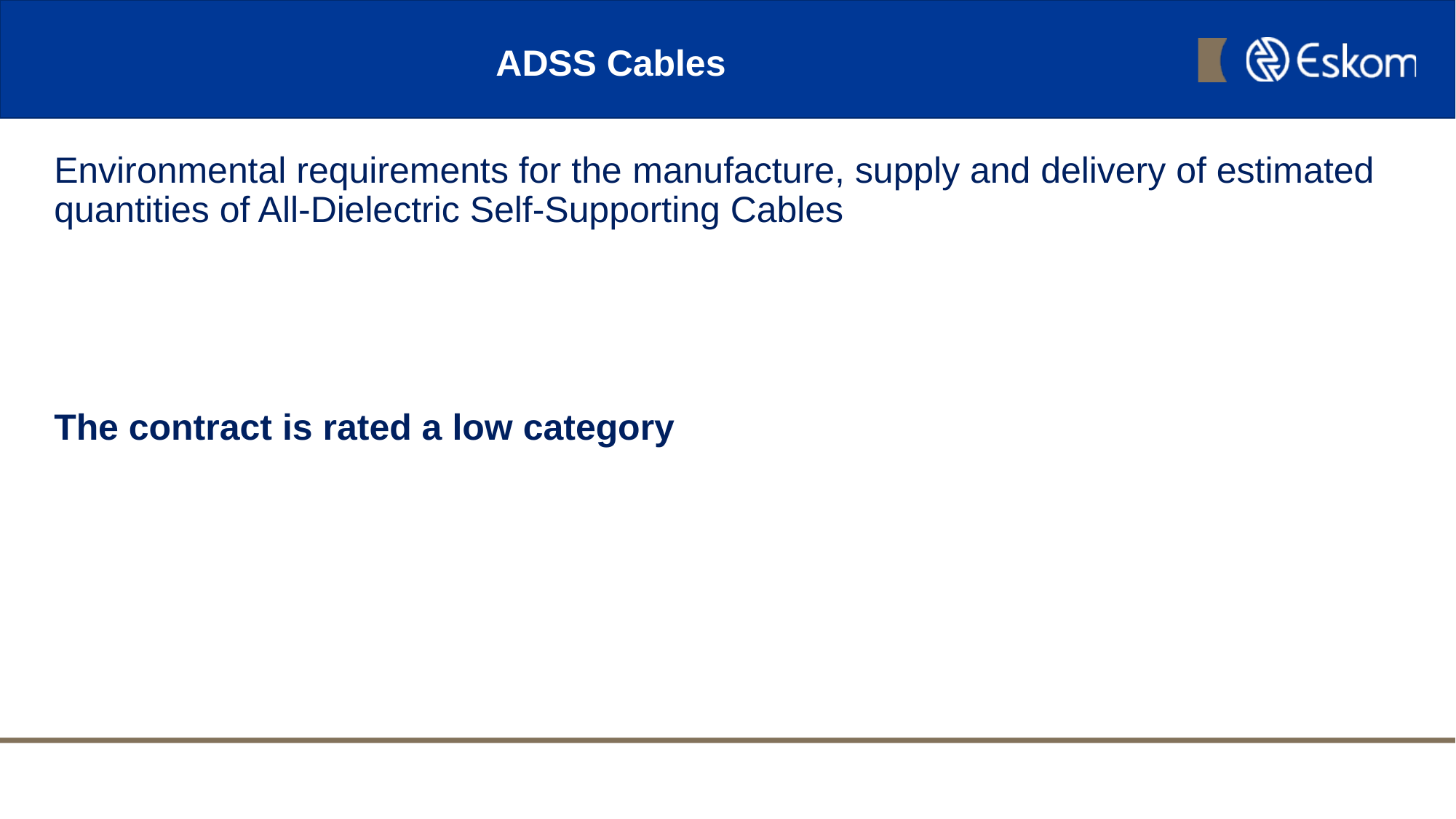

# ADSS Cables
Environmental requirements for the manufacture, supply and delivery of estimated quantities of All-Dielectric Self-Supporting Cables

The contract is rated a low category